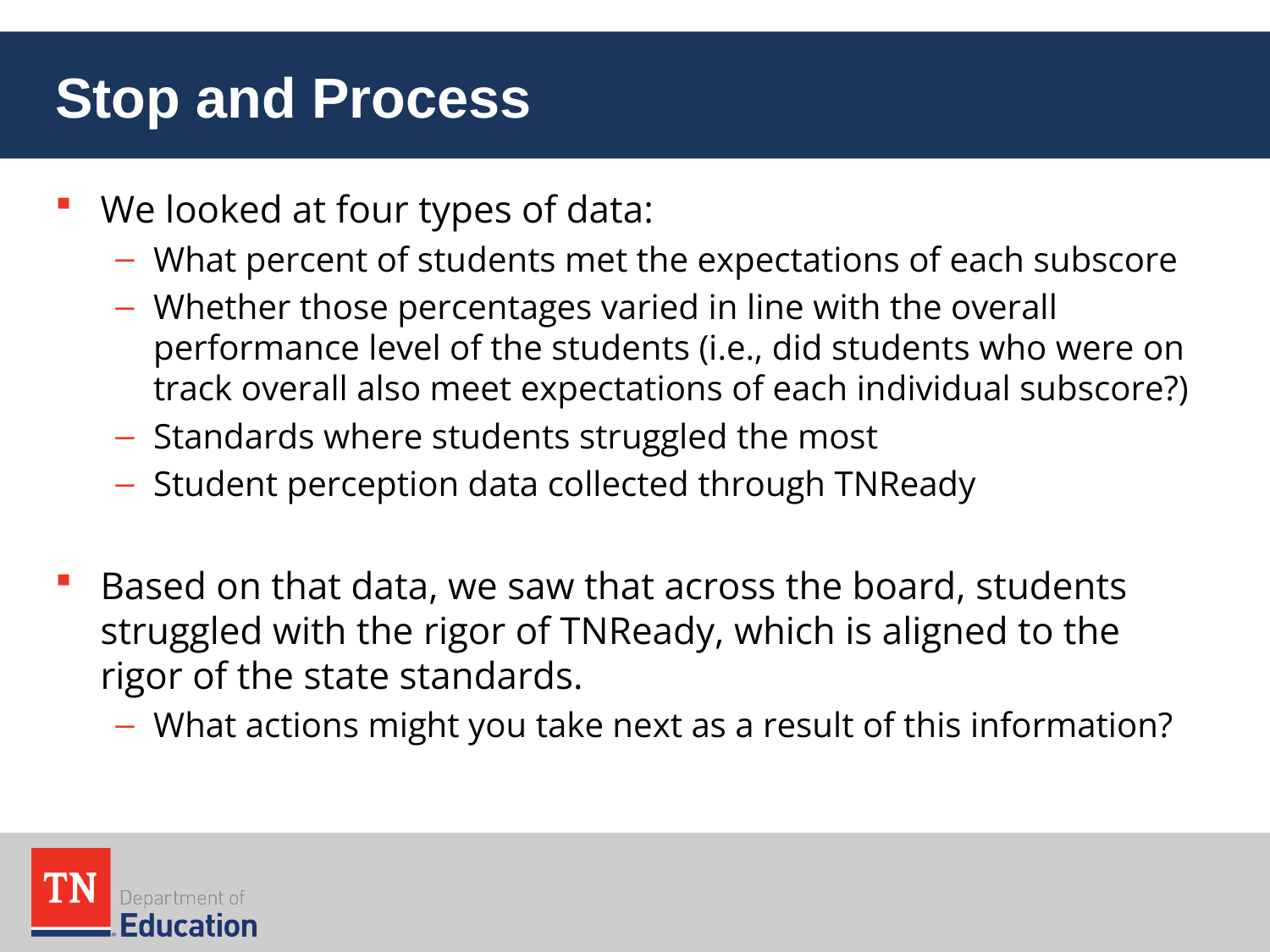

# Stop and Process
We looked at four types of data:
What percent of students met the expectations of each subscore
Whether those percentages varied in line with the overall performance level of the students (i.e., did students who were on track overall also meet expectations of each individual subscore?)
Standards where students struggled the most
Student perception data collected through TNReady

Based on that data, we saw that across the board, students struggled with the rigor of TNReady, which is aligned to the rigor of the state standards.
What actions might you take next as a result of this information?